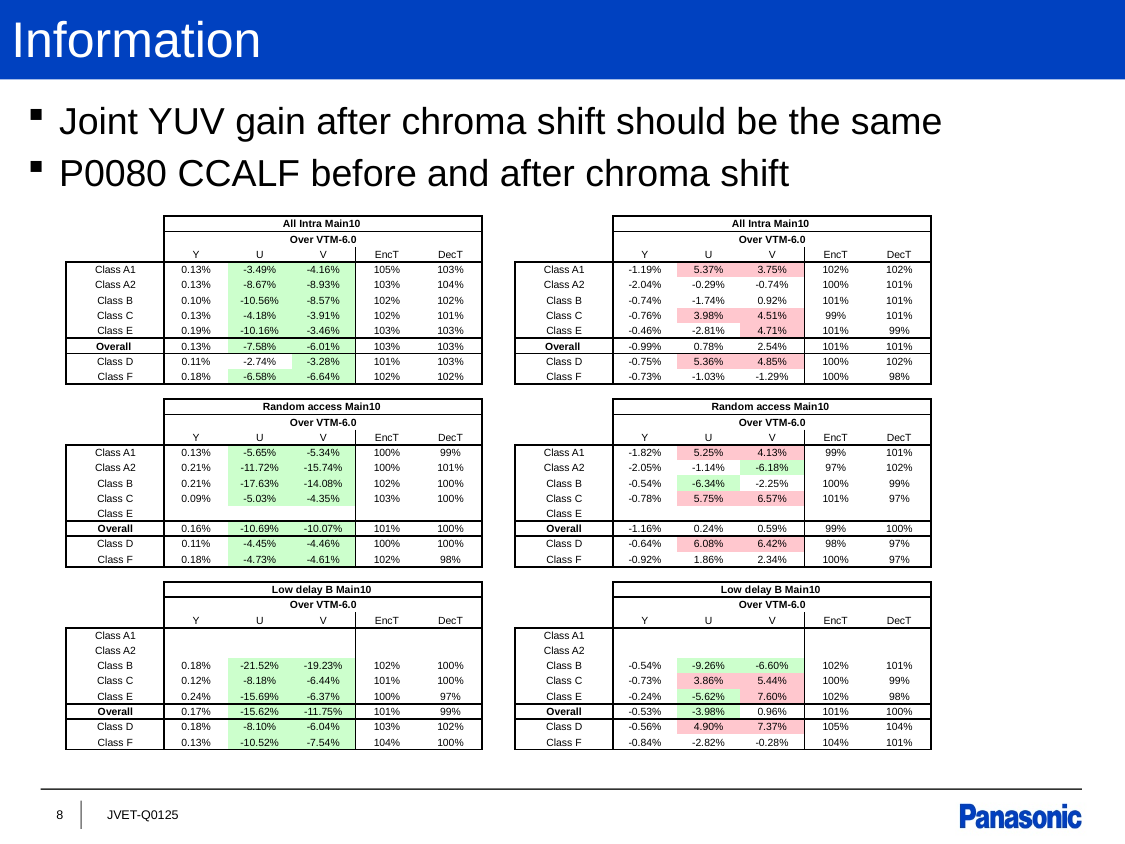

# Information
Joint YUV gain after chroma shift should be the same
P0080 CCALF before and after chroma shift
|  | All Intra Main10 |  |  |  |  |
| --- | --- | --- | --- | --- | --- |
|  | Over VTM-6.0 |  |  |  |  |
|  | Y | U | V | EncT | DecT |
| Class A1 | 0.13% | -3.49% | -4.16% | 105% | 103% |
| Class A2 | 0.13% | -8.67% | -8.93% | 103% | 104% |
| Class B | 0.10% | -10.56% | -8.57% | 102% | 102% |
| Class C | 0.13% | -4.18% | -3.91% | 102% | 101% |
| Class E | 0.19% | -10.16% | -3.46% | 103% | 103% |
| Overall | 0.13% | -7.58% | -6.01% | 103% | 103% |
| Class D | 0.11% | -2.74% | -3.28% | 101% | 103% |
| Class F | 0.18% | -6.58% | -6.64% | 102% | 102% |
|  |  |  |  |  |  |
|  | Random access Main10 |  |  |  |  |
|  | Over VTM-6.0 |  |  |  |  |
|  | Y | U | V | EncT | DecT |
| Class A1 | 0.13% | -5.65% | -5.34% | 100% | 99% |
| Class A2 | 0.21% | -11.72% | -15.74% | 100% | 101% |
| Class B | 0.21% | -17.63% | -14.08% | 102% | 100% |
| Class C | 0.09% | -5.03% | -4.35% | 103% | 100% |
| Class E |  |  |  |  |  |
| Overall | 0.16% | -10.69% | -10.07% | 101% | 100% |
| Class D | 0.11% | -4.45% | -4.46% | 100% | 100% |
| Class F | 0.18% | -4.73% | -4.61% | 102% | 98% |
|  |  |  |  |  |  |
|  | Low delay B Main10 |  |  |  |  |
|  | Over VTM-6.0 |  |  |  |  |
|  | Y | U | V | EncT | DecT |
| Class A1 |  |  |  |  |  |
| Class A2 |  |  |  |  |  |
| Class B | 0.18% | -21.52% | -19.23% | 102% | 100% |
| Class C | 0.12% | -8.18% | -6.44% | 101% | 100% |
| Class E | 0.24% | -15.69% | -6.37% | 100% | 97% |
| Overall | 0.17% | -15.62% | -11.75% | 101% | 99% |
| Class D | 0.18% | -8.10% | -6.04% | 103% | 102% |
| Class F | 0.13% | -10.52% | -7.54% | 104% | 100% |
|  | All Intra Main10 |  |  |  |  |
| --- | --- | --- | --- | --- | --- |
|  | Over VTM-6.0 |  |  |  |  |
|  | Y | U | V | EncT | DecT |
| Class A1 | -1.19% | 5.37% | 3.75% | 102% | 102% |
| Class A2 | -2.04% | -0.29% | -0.74% | 100% | 101% |
| Class B | -0.74% | -1.74% | 0.92% | 101% | 101% |
| Class C | -0.76% | 3.98% | 4.51% | 99% | 101% |
| Class E | -0.46% | -2.81% | 4.71% | 101% | 99% |
| Overall | -0.99% | 0.78% | 2.54% | 101% | 101% |
| Class D | -0.75% | 5.36% | 4.85% | 100% | 102% |
| Class F | -0.73% | -1.03% | -1.29% | 100% | 98% |
|  |  |  |  |  |  |
|  | Random access Main10 |  |  |  |  |
|  | Over VTM-6.0 |  |  |  |  |
|  | Y | U | V | EncT | DecT |
| Class A1 | -1.82% | 5.25% | 4.13% | 99% | 101% |
| Class A2 | -2.05% | -1.14% | -6.18% | 97% | 102% |
| Class B | -0.54% | -6.34% | -2.25% | 100% | 99% |
| Class C | -0.78% | 5.75% | 6.57% | 101% | 97% |
| Class E |  |  |  |  |  |
| Overall | -1.16% | 0.24% | 0.59% | 99% | 100% |
| Class D | -0.64% | 6.08% | 6.42% | 98% | 97% |
| Class F | -0.92% | 1.86% | 2.34% | 100% | 97% |
|  |  |  |  |  |  |
|  | Low delay B Main10 |  |  |  |  |
|  | Over VTM-6.0 |  |  |  |  |
|  | Y | U | V | EncT | DecT |
| Class A1 |  |  |  |  |  |
| Class A2 |  |  |  |  |  |
| Class B | -0.54% | -9.26% | -6.60% | 102% | 101% |
| Class C | -0.73% | 3.86% | 5.44% | 100% | 99% |
| Class E | -0.24% | -5.62% | 7.60% | 102% | 98% |
| Overall | -0.53% | -3.98% | 0.96% | 101% | 100% |
| Class D | -0.56% | 4.90% | 7.37% | 105% | 104% |
| Class F | -0.84% | -2.82% | -0.28% | 104% | 101% |